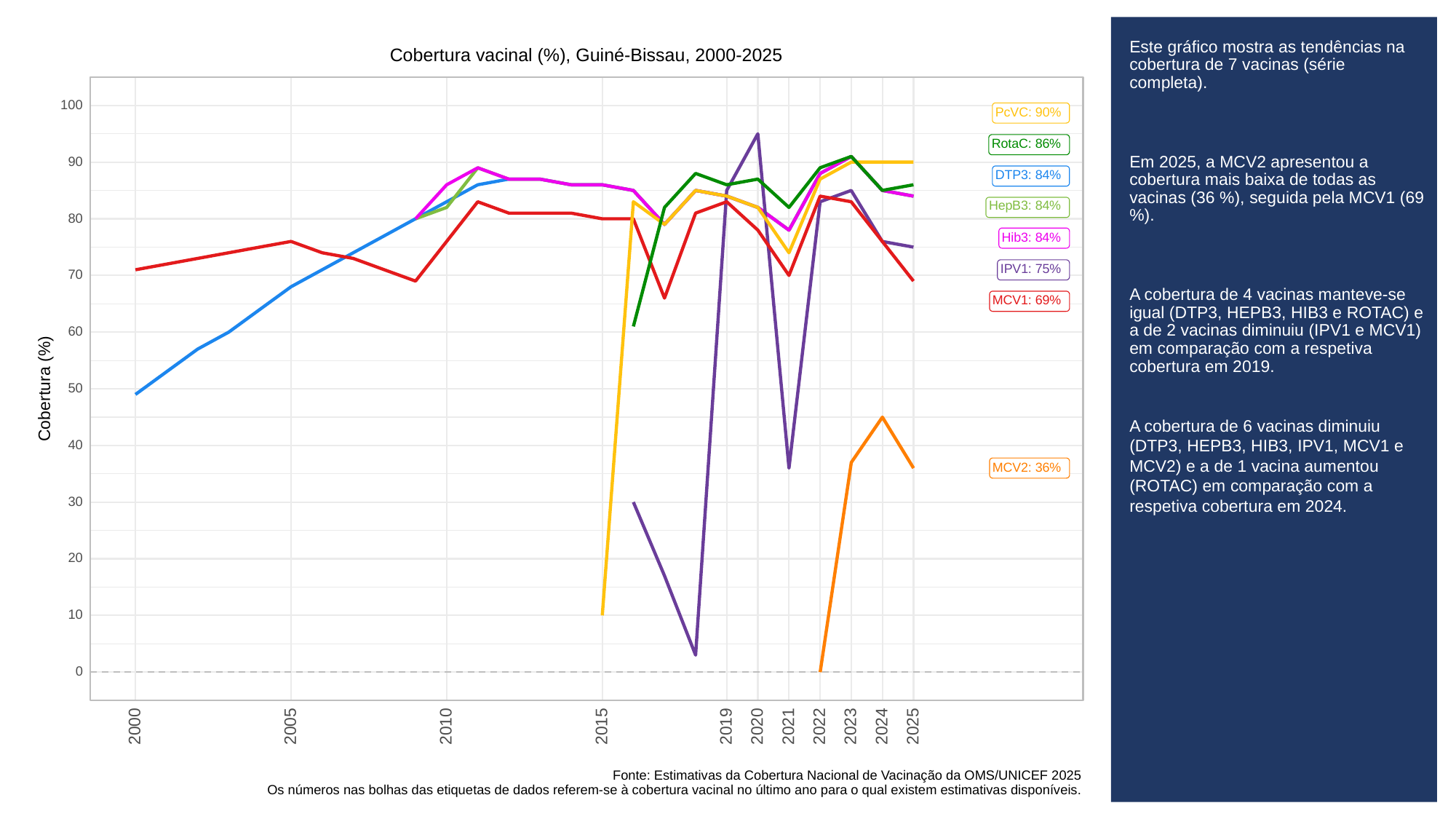

# Este gráfico mostra as tendências na cobertura de 7 vacinas (série completa).

Em 2025, a MCV2 apresentou a cobertura mais baixa de todas as vacinas (36 %), seguida pela MCV1 (69 %).

A cobertura de 4 vacinas manteve-se igual (DTP3, HEPB3, HIB3 e ROTAC) e a de 2 vacinas diminuiu (IPV1 e MCV1) em comparação com a respetiva cobertura em 2019.

A cobertura de 6 vacinas diminuiu (DTP3, HEPB3, HIB3, IPV1, MCV1 e MCV2) e a de 1 vacina aumentou (ROTAC) em comparação com a respetiva cobertura em 2024.

Cobertura vacinal (%), Guiné-Bissau, 2000-2025

100

PcVC: 90%

RotaC: 86%

90

DTP3: 84%

HepB3: 84%
80

Hib3: 84%

IPV1: 75%
70

MCV1: 69%

60

Cobertura (%)
50

40

MCV2: 36%

30

20

10

0

2023
2000
2005
2010
2015
2019
2020
2021
2022
2024
2025
Fonte: Estimativas da Cobertura Nacional de Vacinação da OMS/UNICEF 2025
Os números nas bolhas das etiquetas de dados referem-se à cobertura vacinal no último ano para o qual existem estimativas disponíveis.